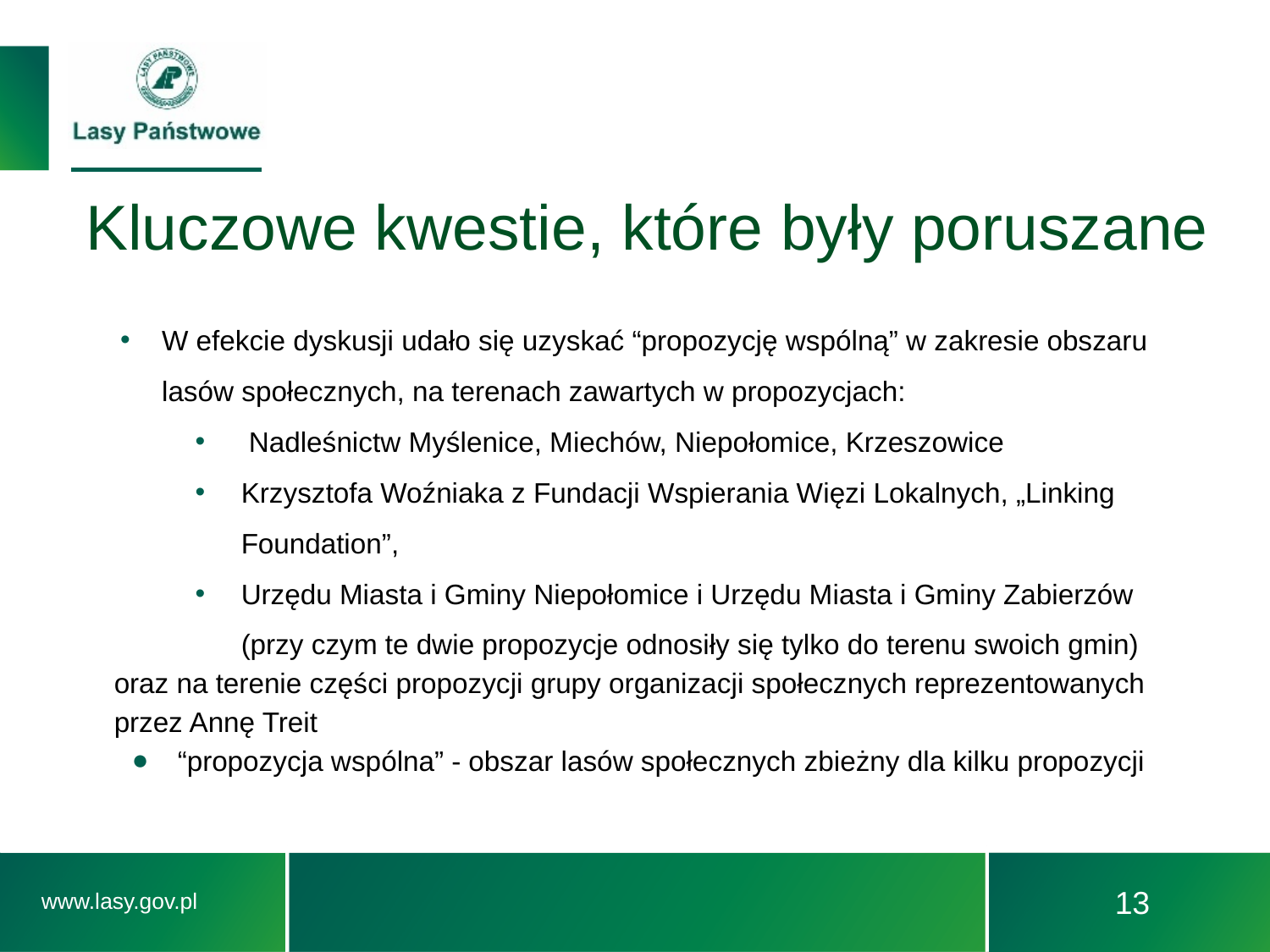

# Kluczowe kwestie, które były poruszane
W efekcie dyskusji udało się uzyskać “propozycję wspólną” w zakresie obszaru lasów społecznych, na terenach zawartych w propozycjach:
 Nadleśnictw Myślenice, Miechów, Niepołomice, Krzeszowice
Krzysztofa Woźniaka z Fundacji Wspierania Więzi Lokalnych, „Linking Foundation”,
Urzędu Miasta i Gminy Niepołomice i Urzędu Miasta i Gminy Zabierzów (przy czym te dwie propozycje odnosiły się tylko do terenu swoich gmin)
oraz na terenie części propozycji grupy organizacji społecznych reprezentowanych
przez Annę Treit
“propozycja wspólna” - obszar lasów społecznych zbieżny dla kilku propozycji